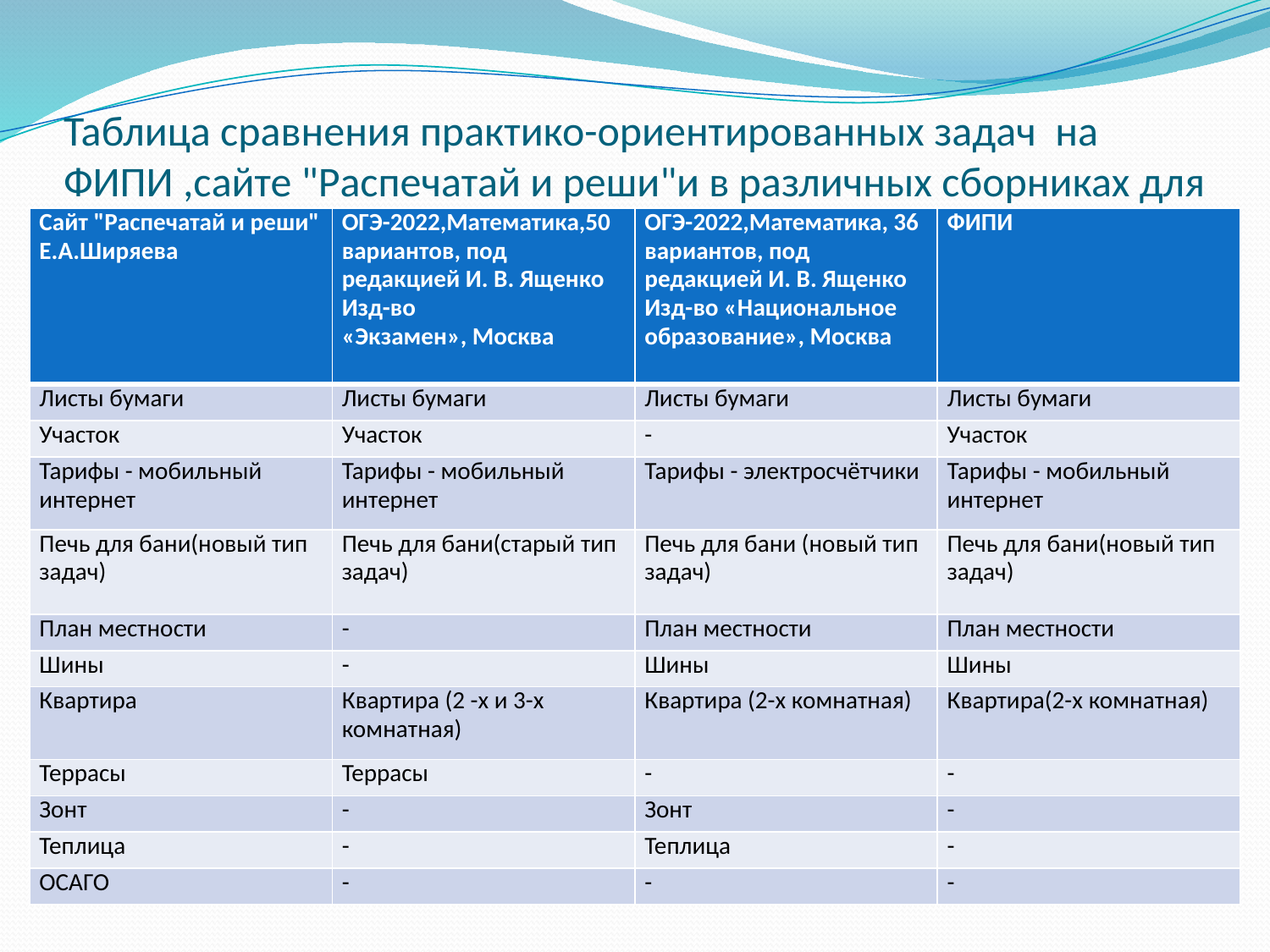

# Таблица сравнения практико-ориентированных задач  на ФИПИ ,сайте "Распечатай и реши"и в различных сборниках для подготовки к ОГЭ
| Сайт "Распечатай и реши" Е.А.Ширяева | ОГЭ-2022,Математика,50 вариантов, под редакцией И. В. Ященко Изд-во «Экзамен», Москва | ОГЭ-2022,Математика, 36 вариантов, под редакцией И. В. Ященко Изд-во «Национальное образование», Москва | ФИПИ |
| --- | --- | --- | --- |
| Листы бумаги | Листы бумаги | Листы бумаги | Листы бумаги |
| Участок | Участок | - | Участок |
| Тарифы - мобильный интернет | Тарифы - мобильный интернет | Тарифы - электросчётчики | Тарифы - мобильный интернет |
| Печь для бани(новый тип задач) | Печь для бани(старый тип задач) | Печь для бани (новый тип задач) | Печь для бани(новый тип задач) |
| План местности | - | План местности | План местности |
| Шины | - | Шины | Шины |
| Квартира | Квартира (2 -х и 3-х комнатная) | Квартира (2-х комнатная) | Квартира(2-х комнатная) |
| Террасы | Террасы | - | - |
| Зонт | - | Зонт | - |
| Теплица | - | Теплица | - |
| ОСАГО | - | - | - |